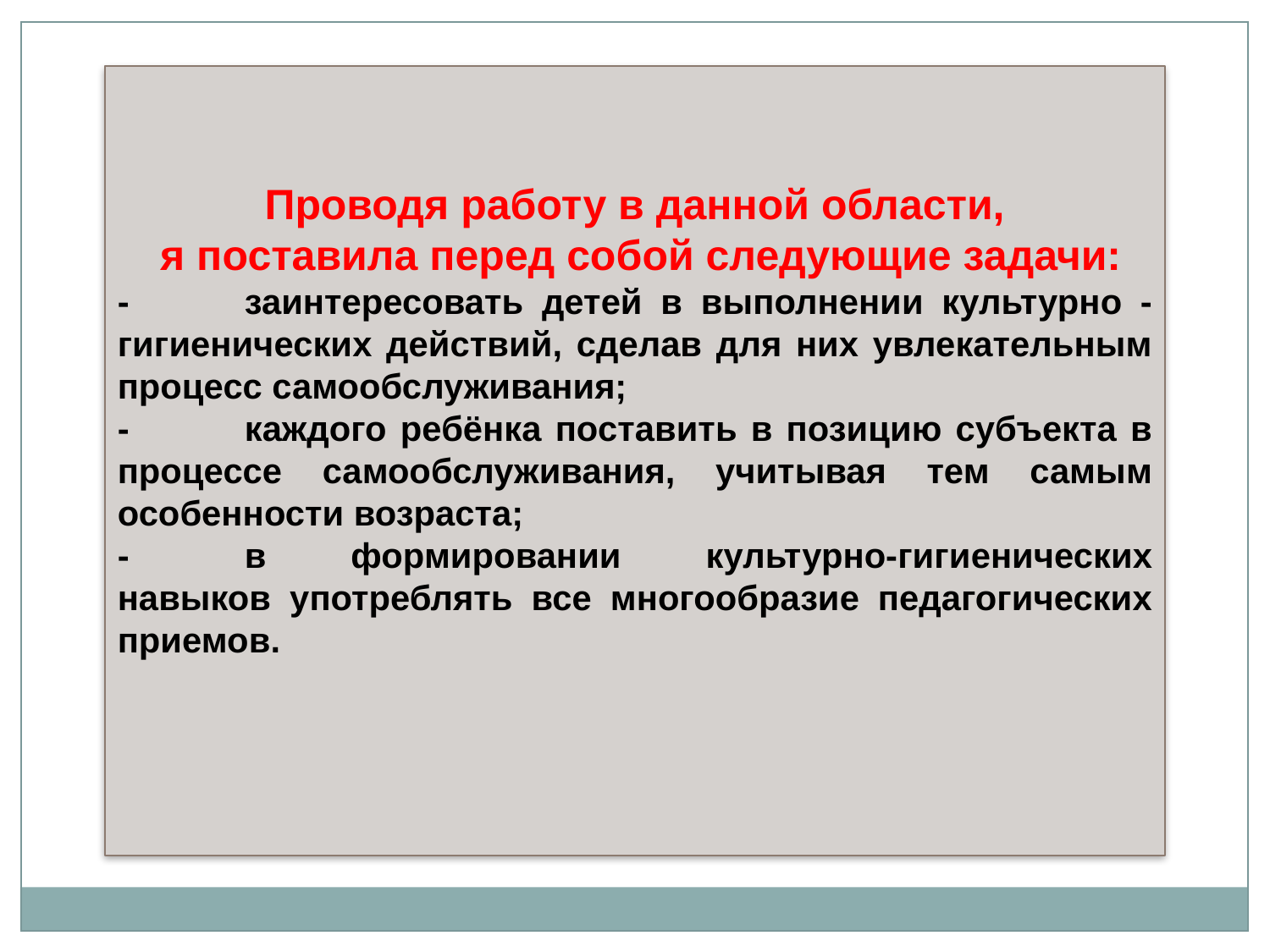

Проводя работу в данной области,
 я поставила перед собой следующие задачи:
-	заинтересовать детей в выполнении культурно - гигиенических действий, сделав для них увлекательным процесс самообслуживания;
-	каждого ребёнка поставить в позицию субъекта в процессе самообслуживания, учитывая тем самым особенности возраста;
-	в формировании культурно-гигиенических навыков употреблять все многообразие педагогических приемов.